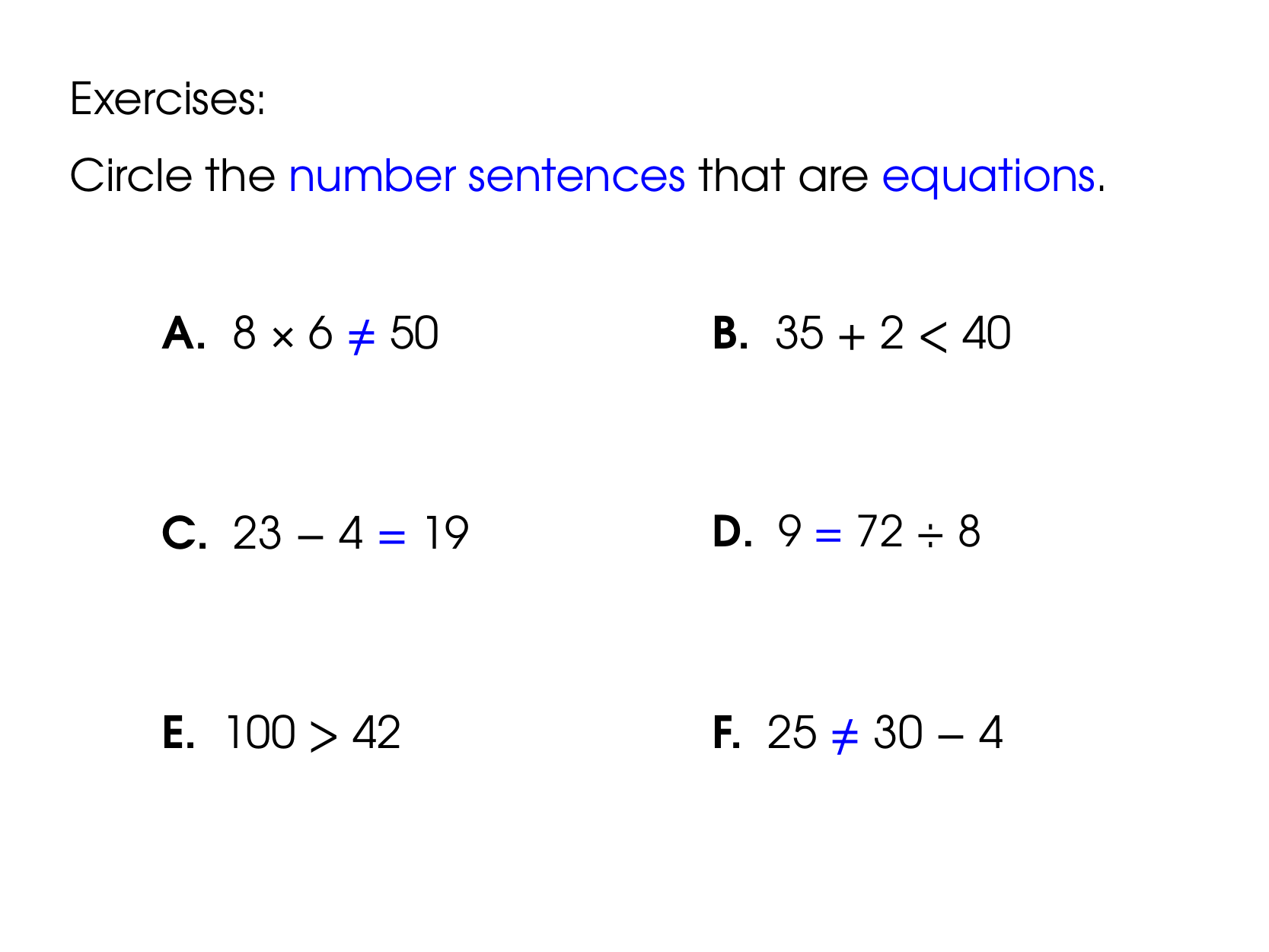

Exercises:
Circle the number sentences that are equations.

A.  8 × 6 ≠ 50
B.  35 + 2 < 40
C.  23 − 4 = 19
D.  9 = 72 ÷ 8
E.  100 > 42
F.  25 ≠ 30 − 4